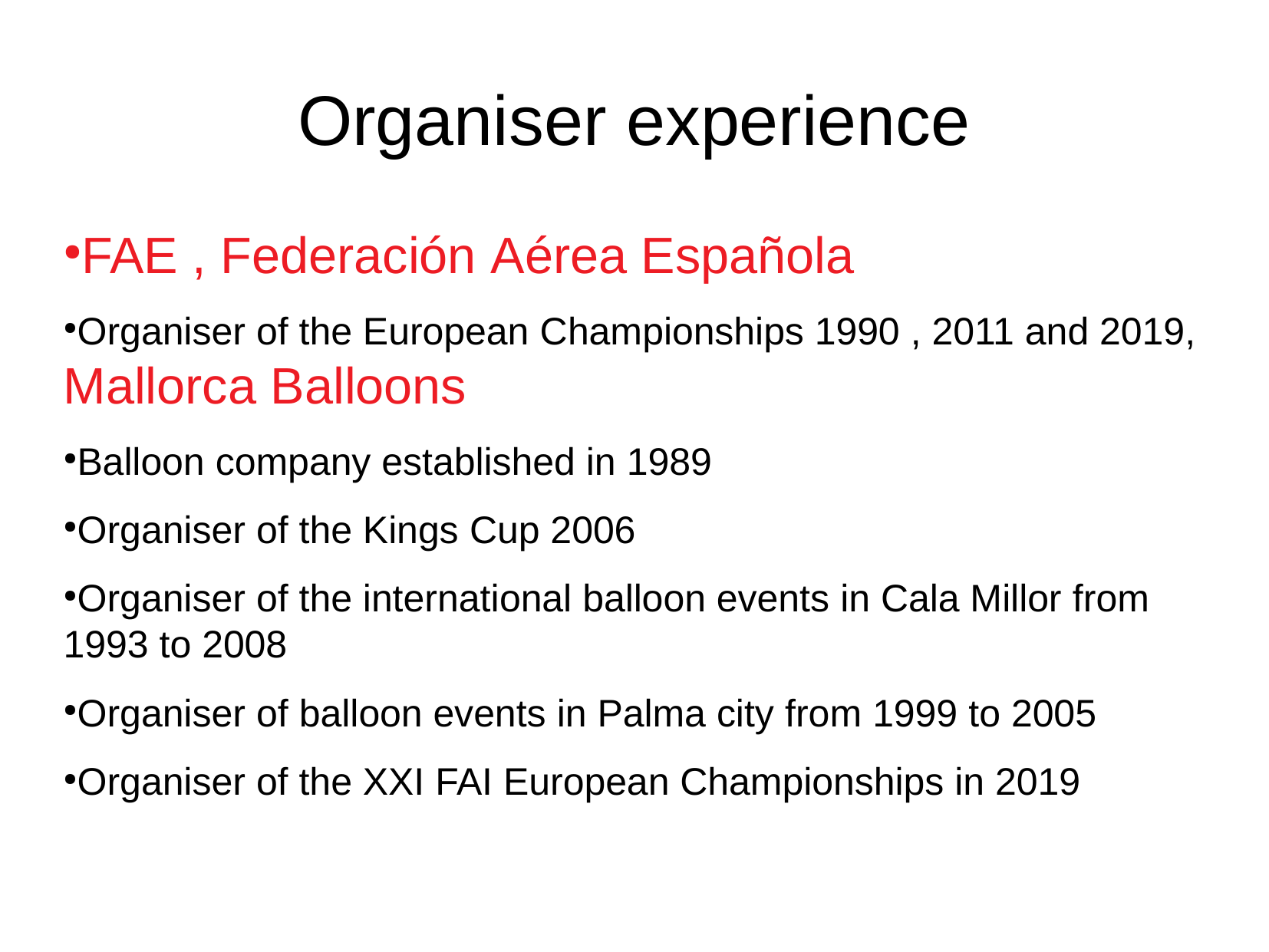

Organiser experience
FAE , Federación Aérea Española
Organiser of the European Championships 1990 , 2011 and 2019, Mallorca Balloons
Balloon company established in 1989
Organiser of the Kings Cup 2006
Organiser of the international balloon events in Cala Millor from 1993 to 2008
Organiser of balloon events in Palma city from 1999 to 2005
Organiser of the XXI FAI European Championships in 2019